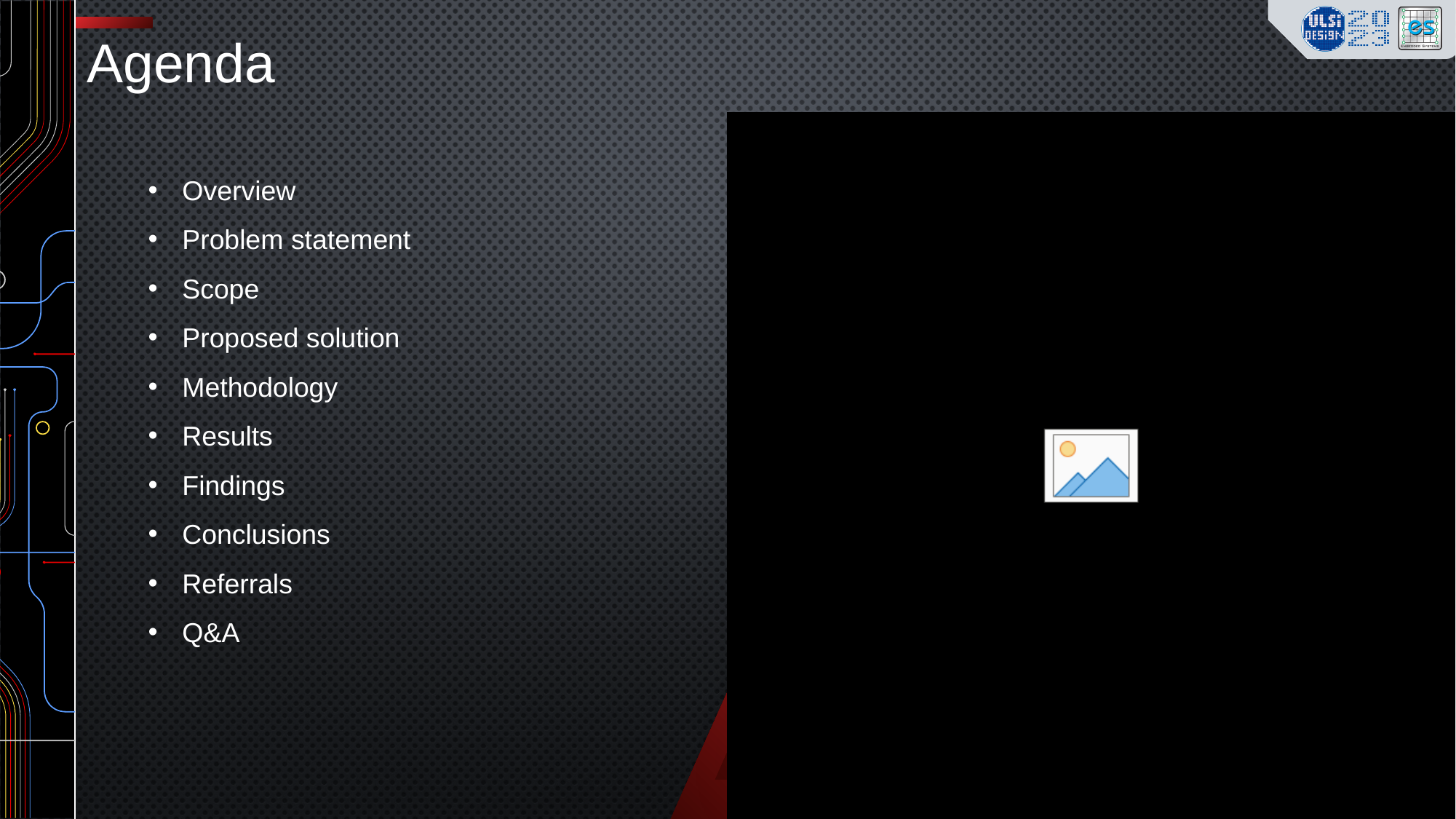

Agenda

Overview
Problem statement
Scope
Proposed solution
Methodology
Results
Findings
Conclusions
Referrals
Q&A